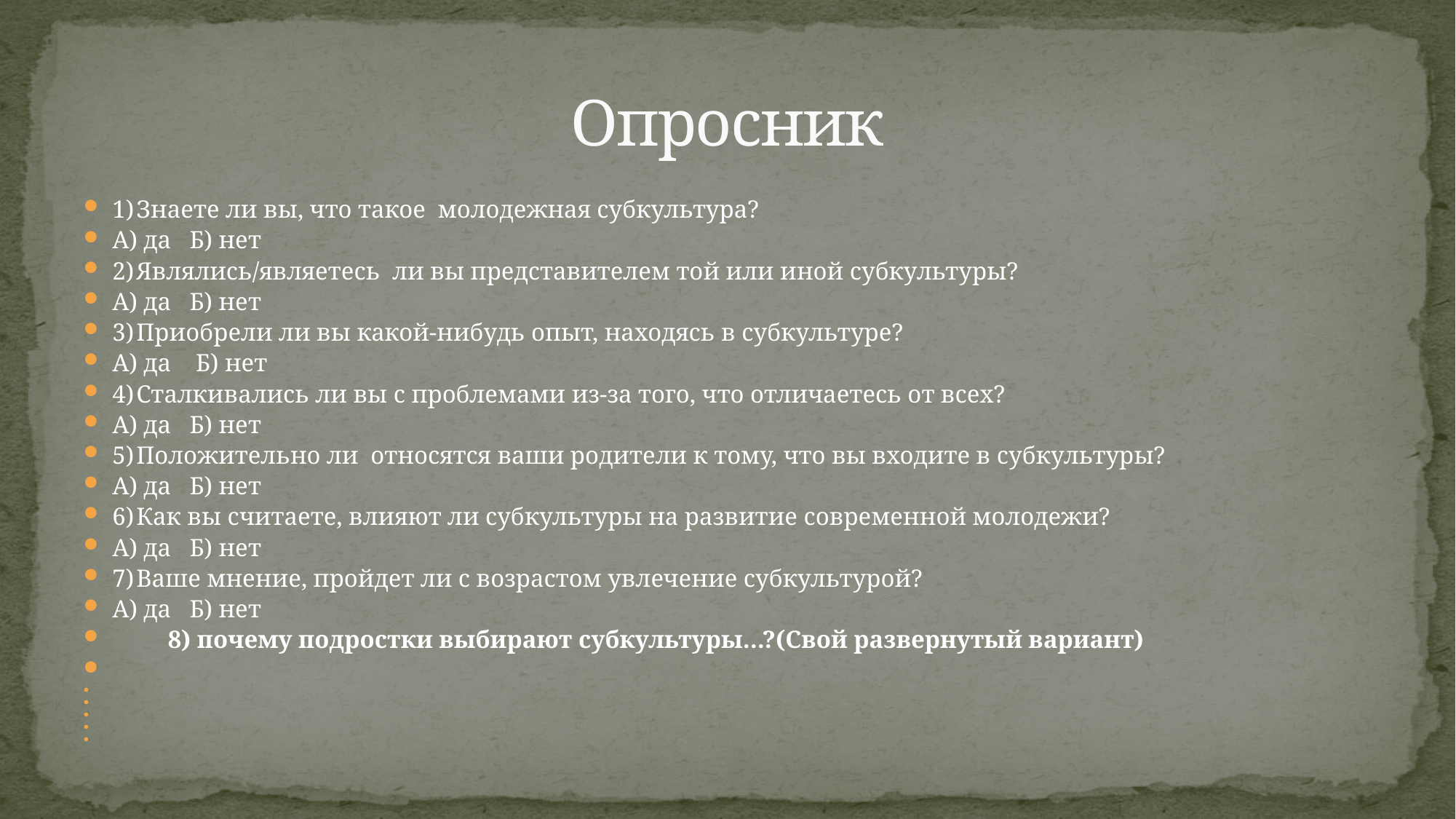

# Опросник

1)	Знаете ли вы, что такое  молодежная субкультура?
А) да   Б) нет
2)	Являлись/являетесь  ли вы представителем той или иной субкультуры?
А) да   Б) нет
3)	Приобрели ли вы какой-нибудь опыт, находясь в субкультуре?
А) да    Б) нет
4)	Сталкивались ли вы с проблемами из-за того, что отличаетесь от всех?
А) да   Б) нет
5)	Положительно ли  относятся ваши родители к тому, что вы входите в субкультуры?
А) да   Б) нет
6)	Как вы считаете, влияют ли субкультуры на развитие современной молодежи?
А) да   Б) нет
7)	Ваше мнение, пройдет ли с возрастом увлечение субкультурой?
А) да   Б) нет
         8) почему подростки выбирают субкультуры…?(Свой развернутый вариант)